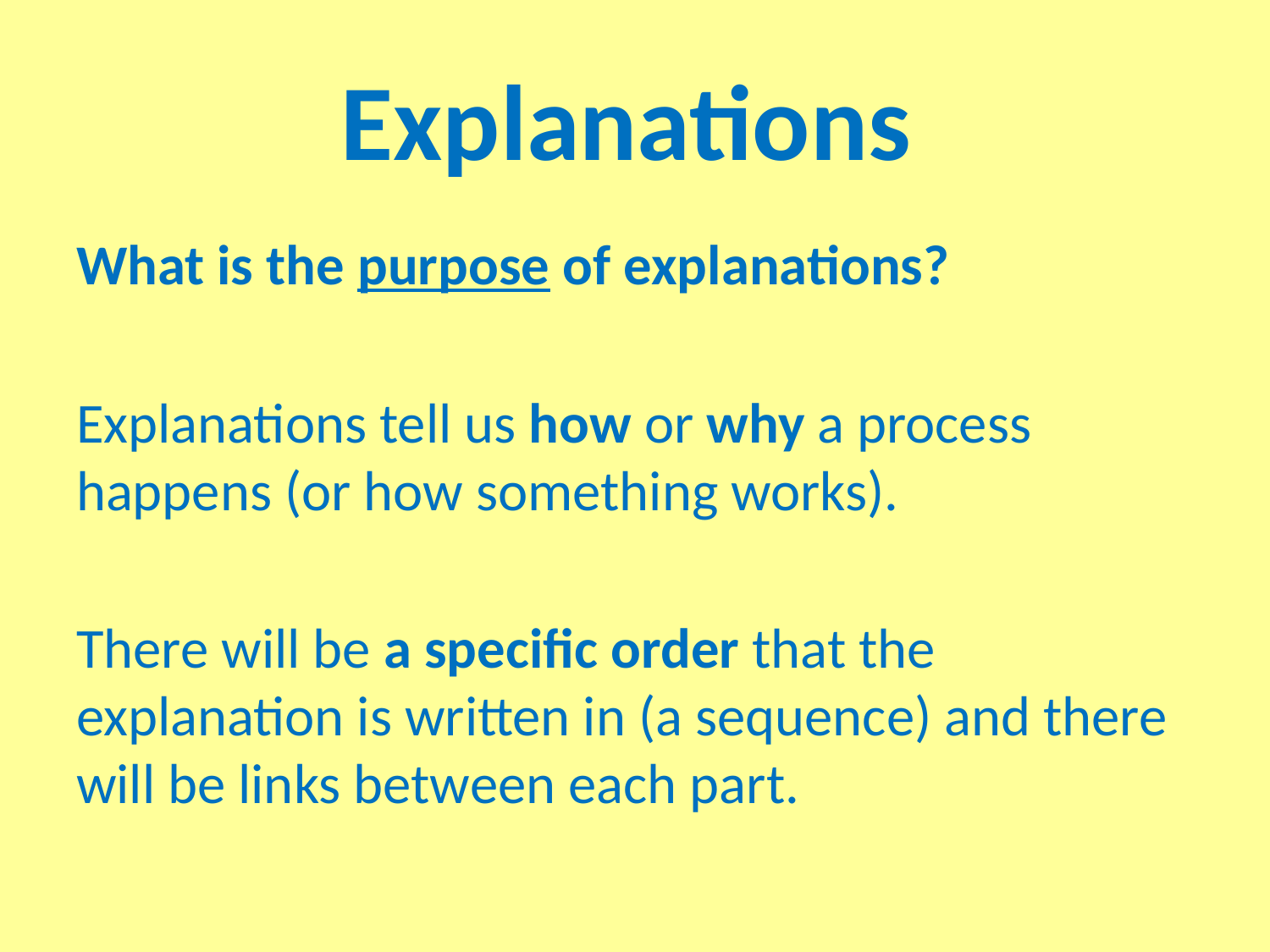

# Explanations
What is the purpose of explanations?

Explanations tell us how or why a process happens (or how something works).

There will be a specific order that the explanation is written in (a sequence) and there will be links between each part.